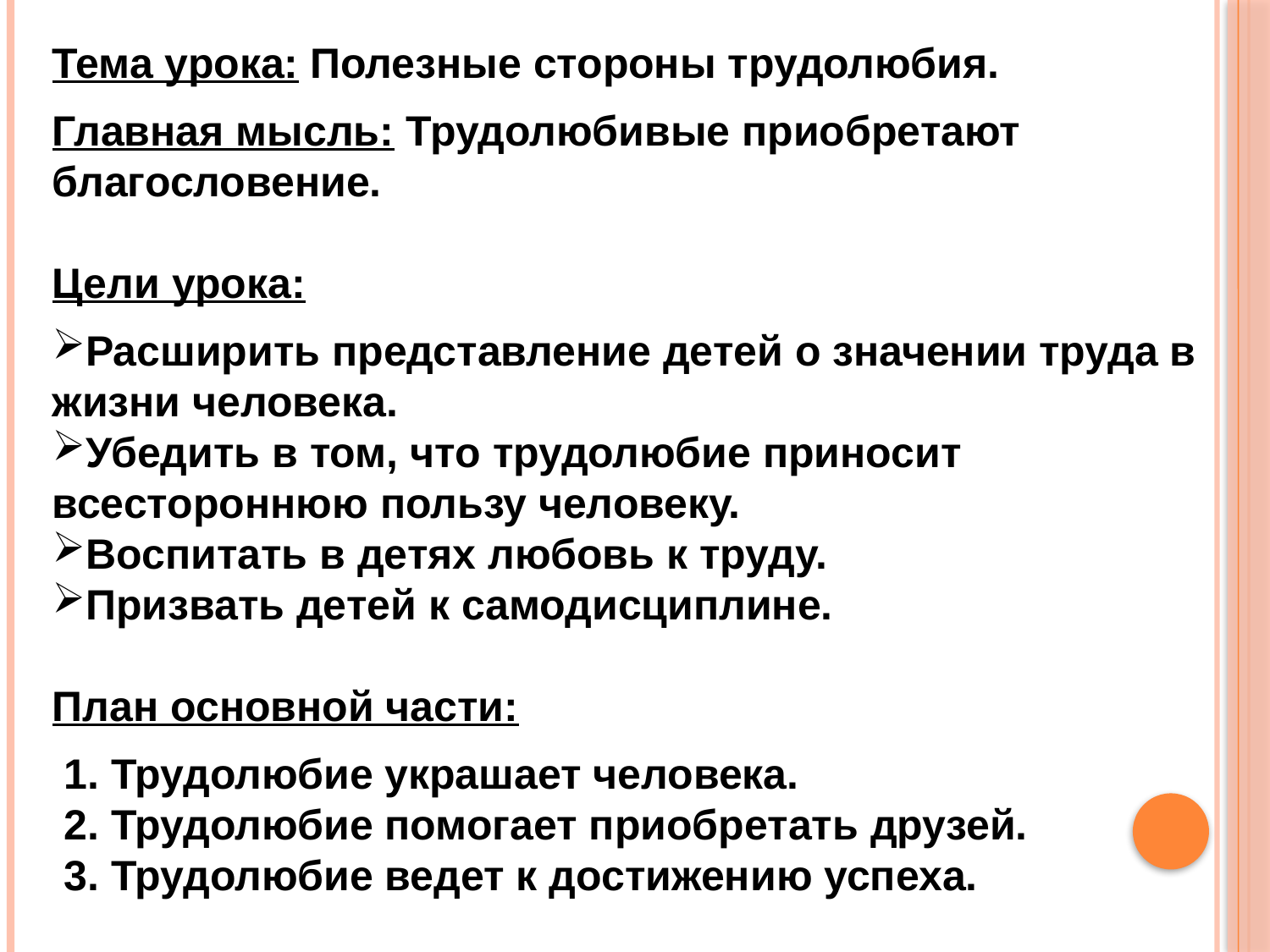

Тема урока: Полезные стороны трудолюбия.

Главная мысль: Трудолюбивые приобретают благословение.

Цели урока:

Расширить представление детей о значении труда в жизни человека.
Убедить в том, что трудолюбие приносит всестороннюю пользу человеку.
Воспитать в детях любовь к труду.
Призвать детей к самодисциплине.

План основной части:

 1. Трудолюбие украшает человека.
 2. Трудолюбие помогает приобретать друзей.
 3. Трудолюбие ведет к достижению успеха.